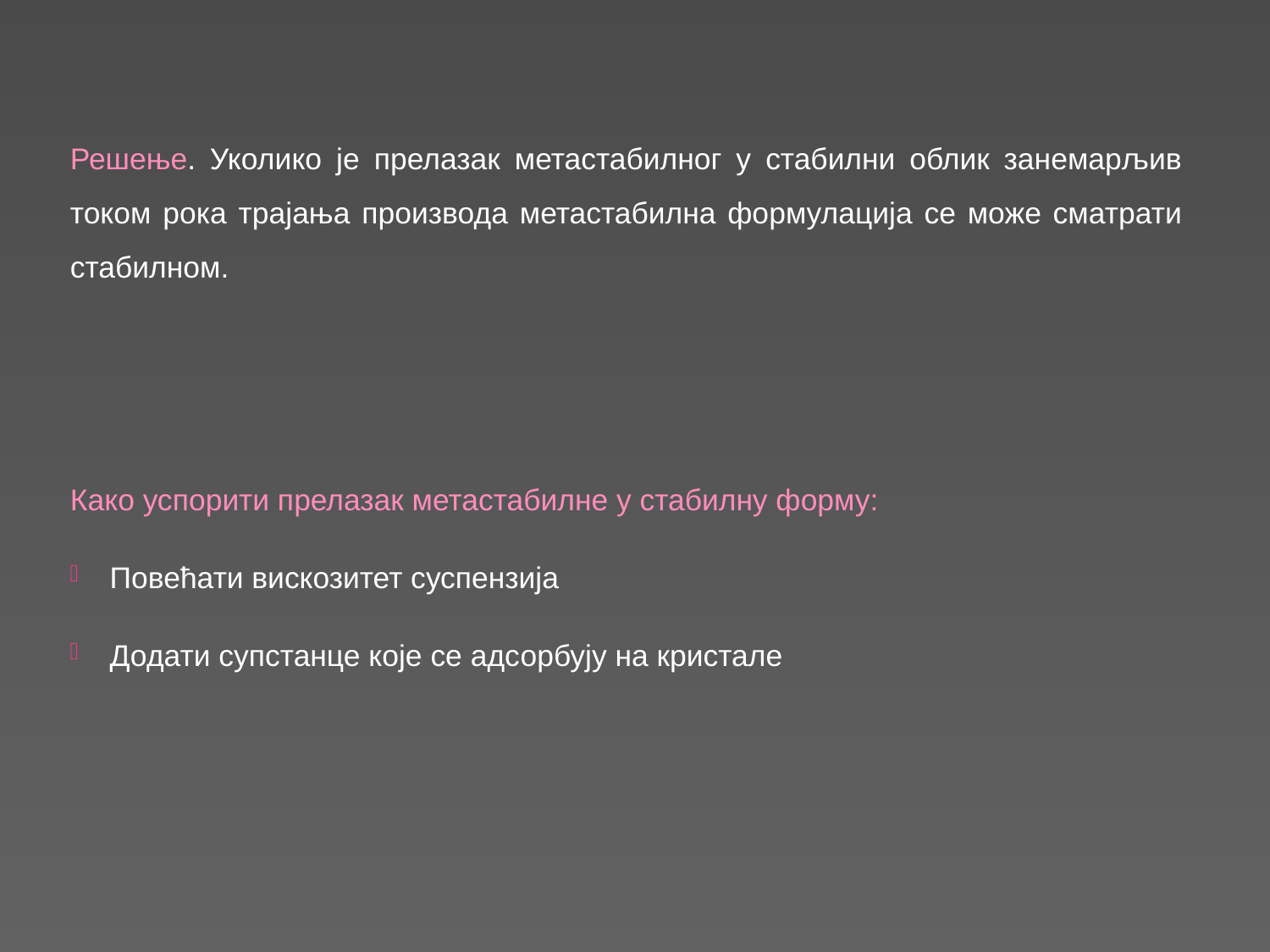

Решење. Уколико је прелазак метастабилног у стабилни облик занемарљив током рока трајања производа метастабилна формулација се може сматрати стабилном.

Како успорити прелазак метастабилне у стабилну форму:
Повећати вискозитет суспензија
Додати супстанце које се адсорбују на кристале